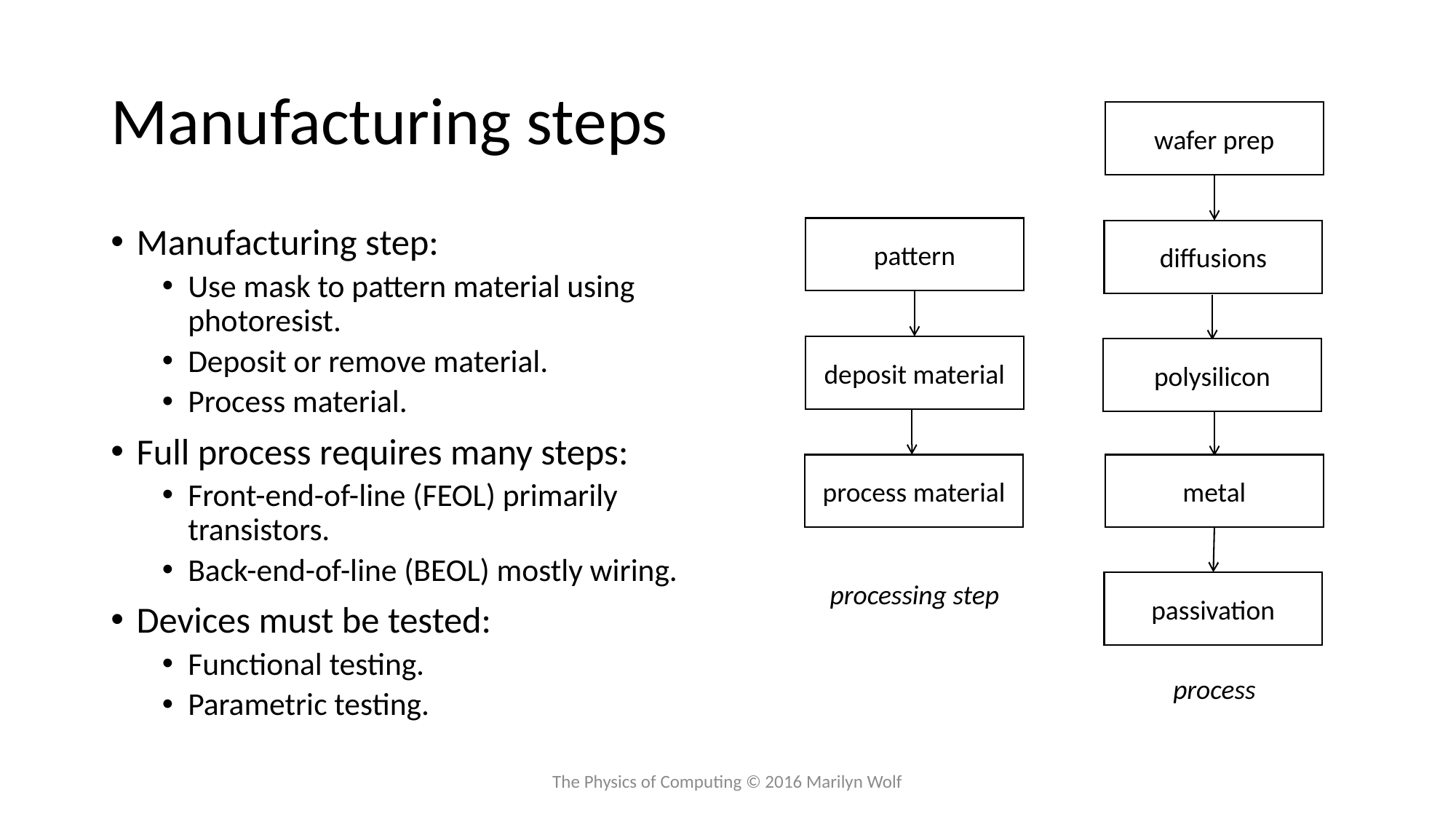

# Manufacturing steps
wafer prep
Manufacturing step:
Use mask to pattern material using photoresist.
Deposit or remove material.
Process material.
Full process requires many steps:
Front-end-of-line (FEOL) primarily transistors.
Back-end-of-line (BEOL) mostly wiring.
Devices must be tested:
Functional testing.
Parametric testing.
pattern
diffusions
deposit material
polysilicon
process material
metal
processing step
passivation
process
The Physics of Computing © 2016 Marilyn Wolf